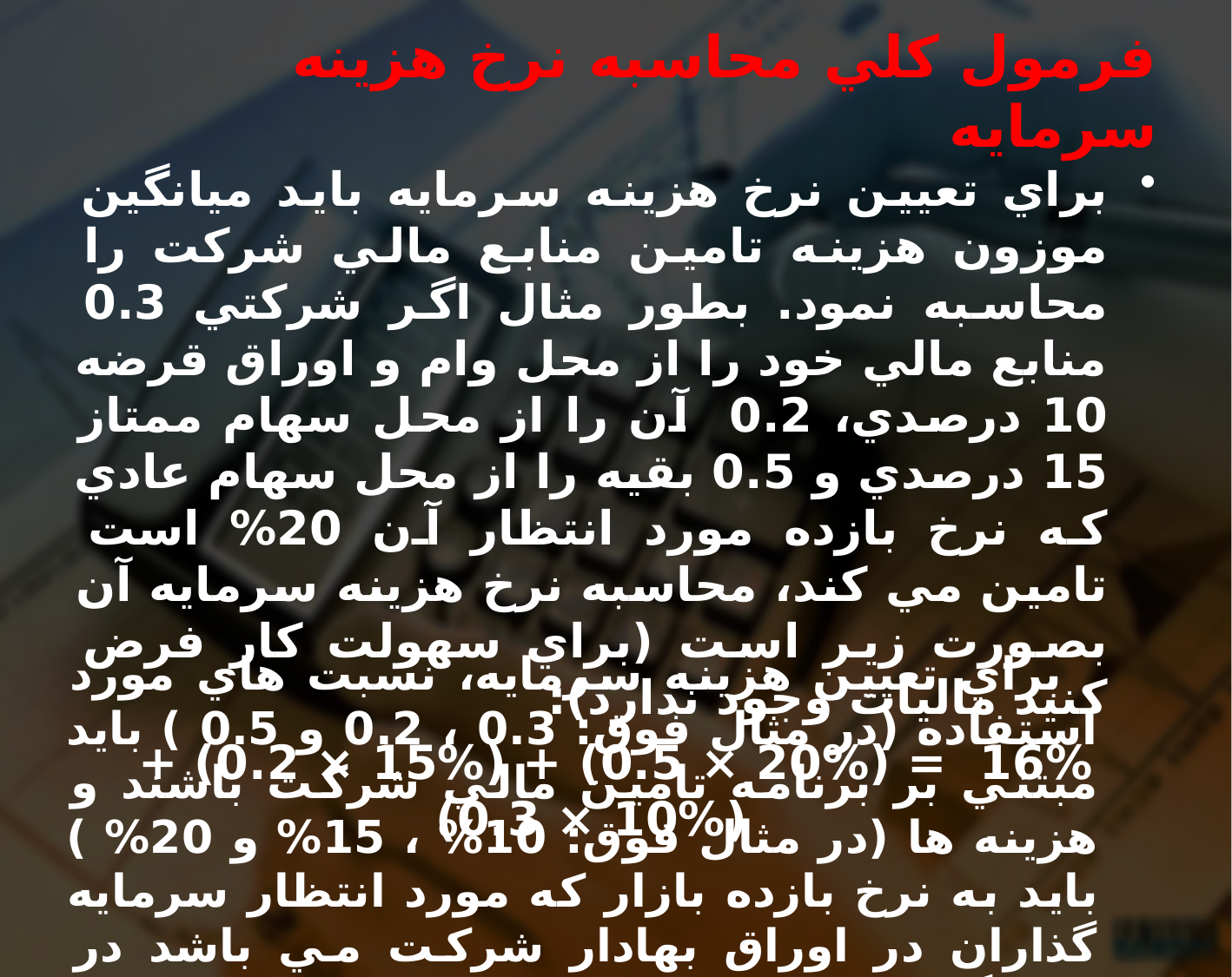

# فرمول كلي محاسبه نرخ هزينه سرمايه
براي تعيين نرخ هزينه سرمايه بايد ميانگين موزون هزينه تامين منابع مالي شركت را محاسبه نمود. بطور مثال اگر شركتي 0.3 منابع مالي خود را از محل وام و اوراق قرضه 10 درصدي، 0.2  آن را از محل سهام ممتاز 15 درصدي و 0.5 بقيه را از محل سهام عادي كه نرخ بازده مورد انتظار آن 20% است تامين مي كند، محاسبه نرخ هزينه سرمايه آن بصورت زير است (براي سهولت كار فرض كنيد ماليات وجود ندارد):
16%  = (20% × 0.5) + (15% × 0.2) + (10% × 0.3)
    براي تعيين هزينه سرمايه، نسبت هاي مورد استفاده (در مثال فوق: 0.3 ، 0.2 و 0.5 ) بايد مبتني بر برنامه تامين مالي شركت باشند و هزينه ها (در مثال فوق: 10% ، 15% و 20% ) بايد به نرخ بازده بازار كه مورد انتظار سرمايه گذاران در اوراق بهادار شركت مي باشد در نظر گرفته شود.